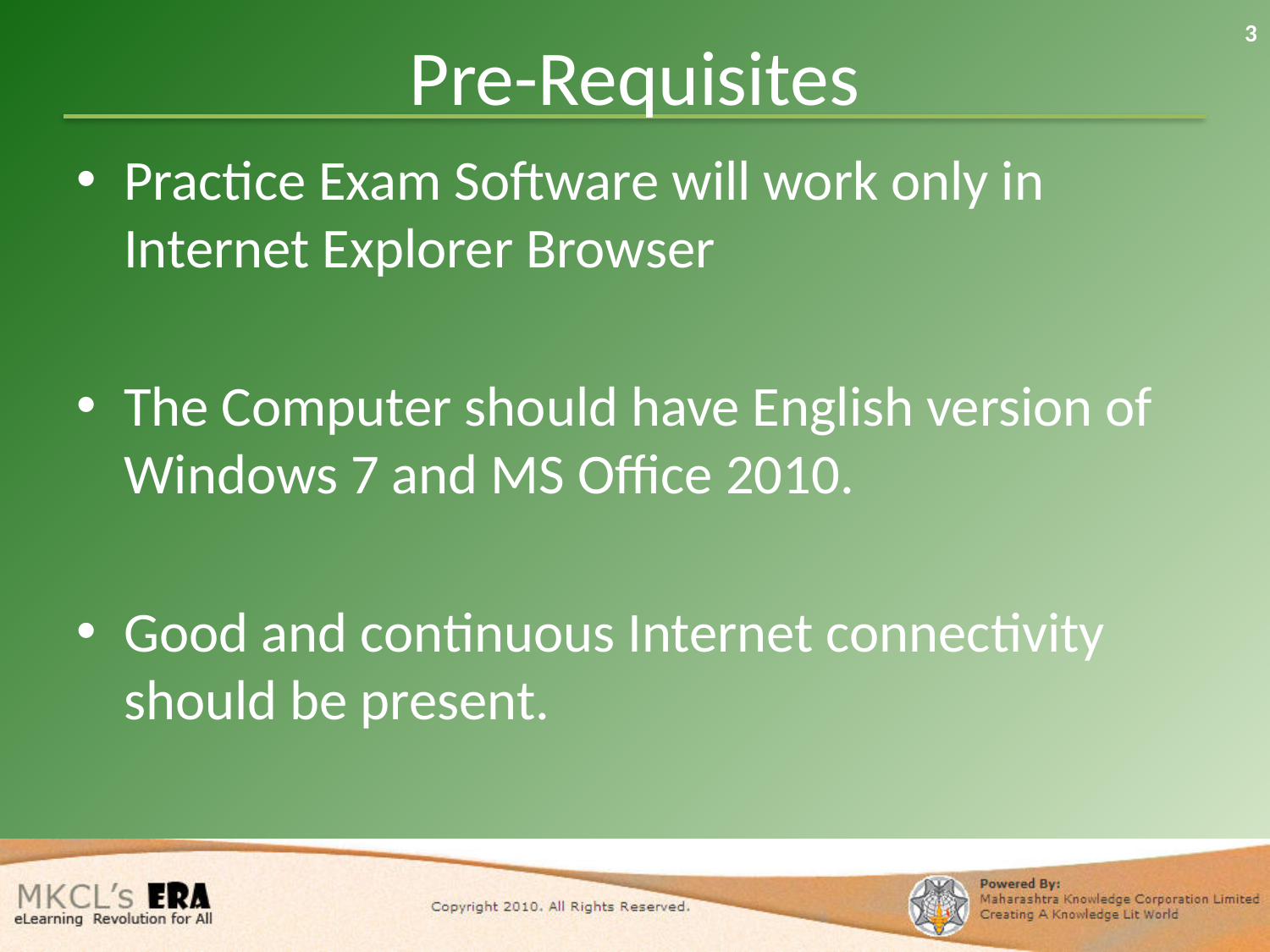

3
# Pre-Requisites
Practice Exam Software will work only in Internet Explorer Browser

The Computer should have English version of Windows 7 and MS Office 2010.

Good and continuous Internet connectivity should be present.